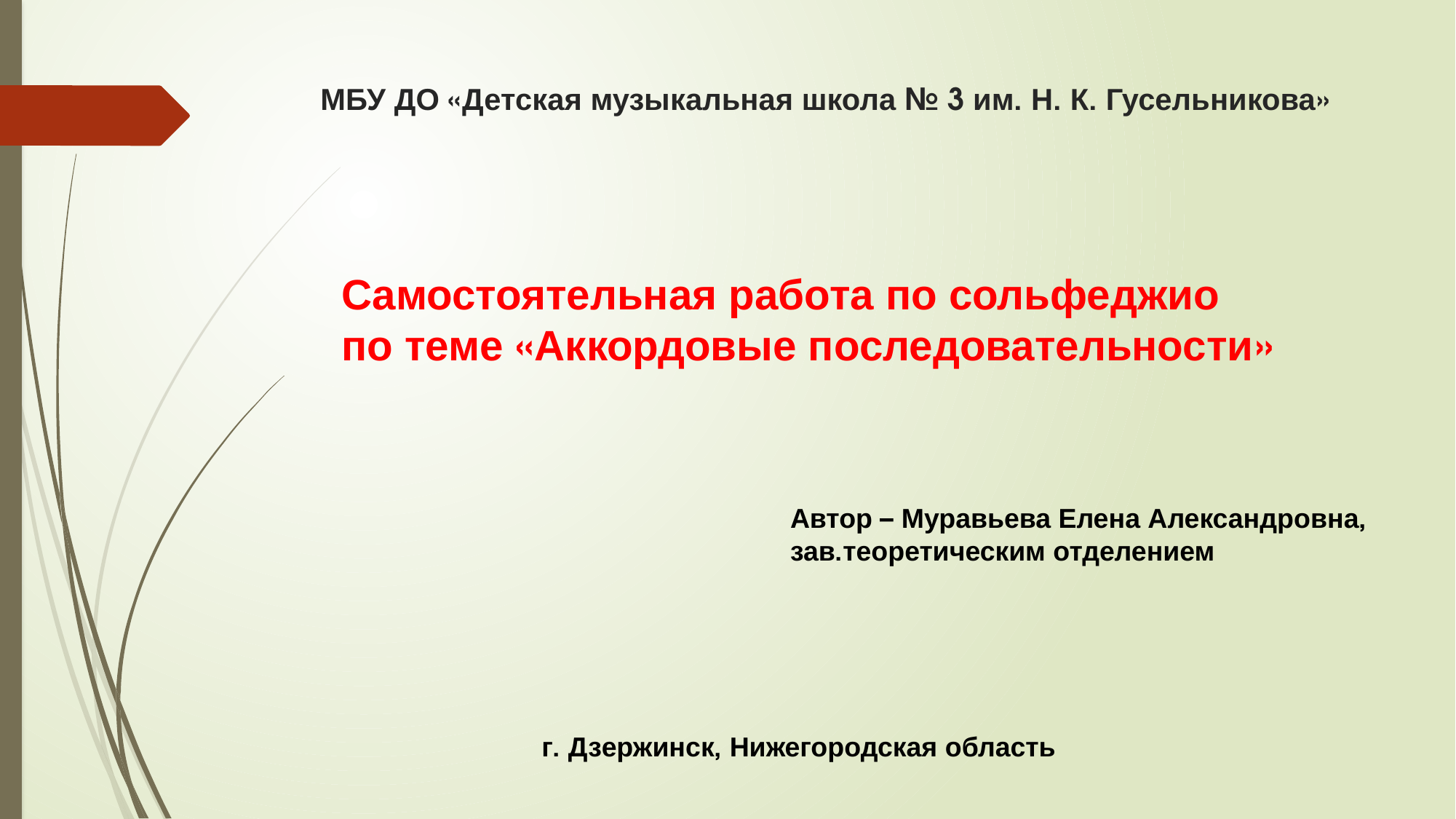

# МБУ ДО «Детская музыкальная школа № 3 им. Н. К. Гусельникова»
Самостоятельная работа по сольфеджио
по теме «Аккордовые последовательности»
Автор – Муравьева Елена Александровна,
зав.теоретическим отделением
г. Дзержинск, Нижегородская область